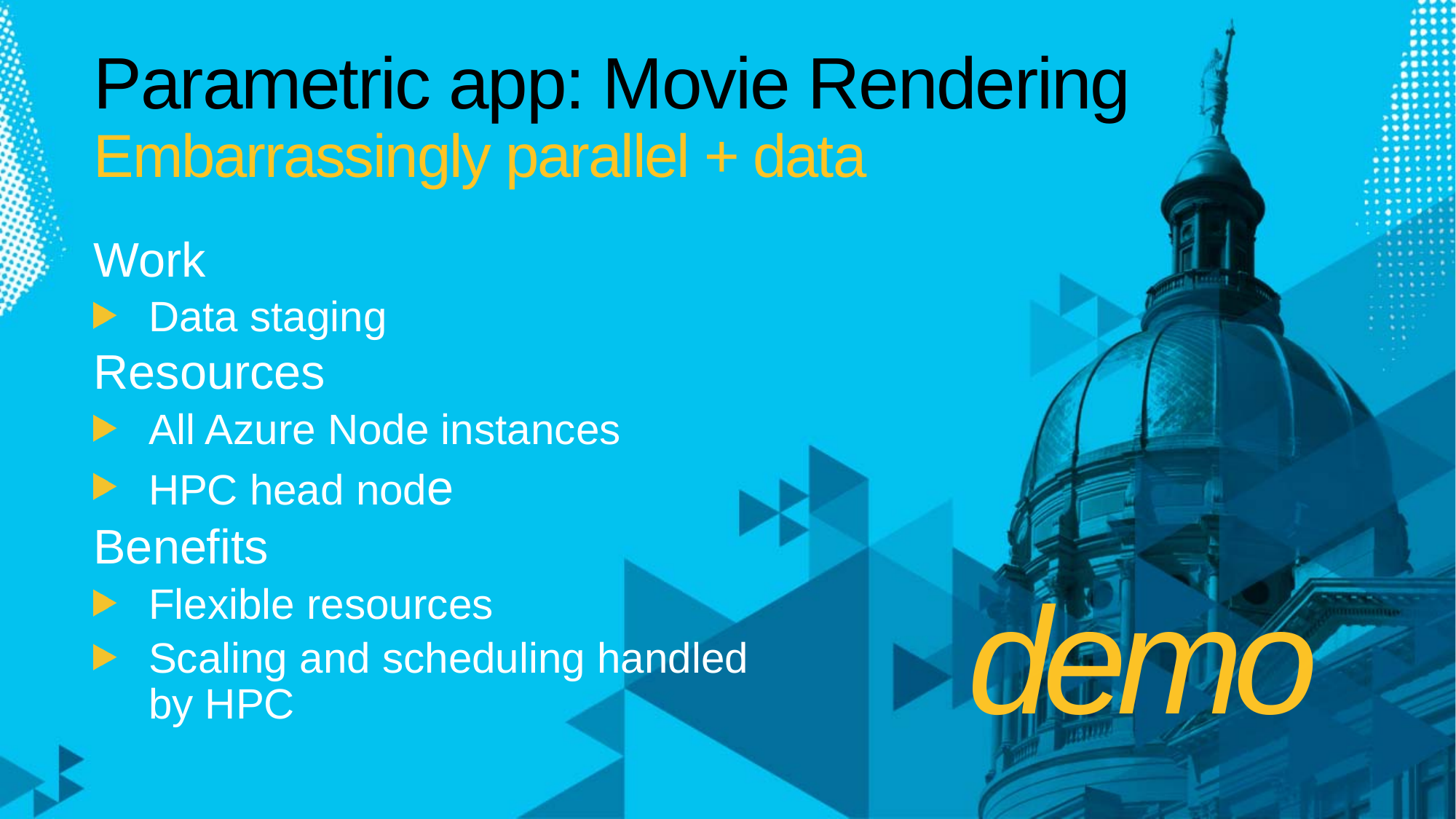

# Parametric app: Movie Rendering Embarrassingly parallel + data
Work
Data staging
Resources
All Azure Node instances
HPC head node
Benefits
Flexible resources
Scaling and scheduling handled
by HPC
demo